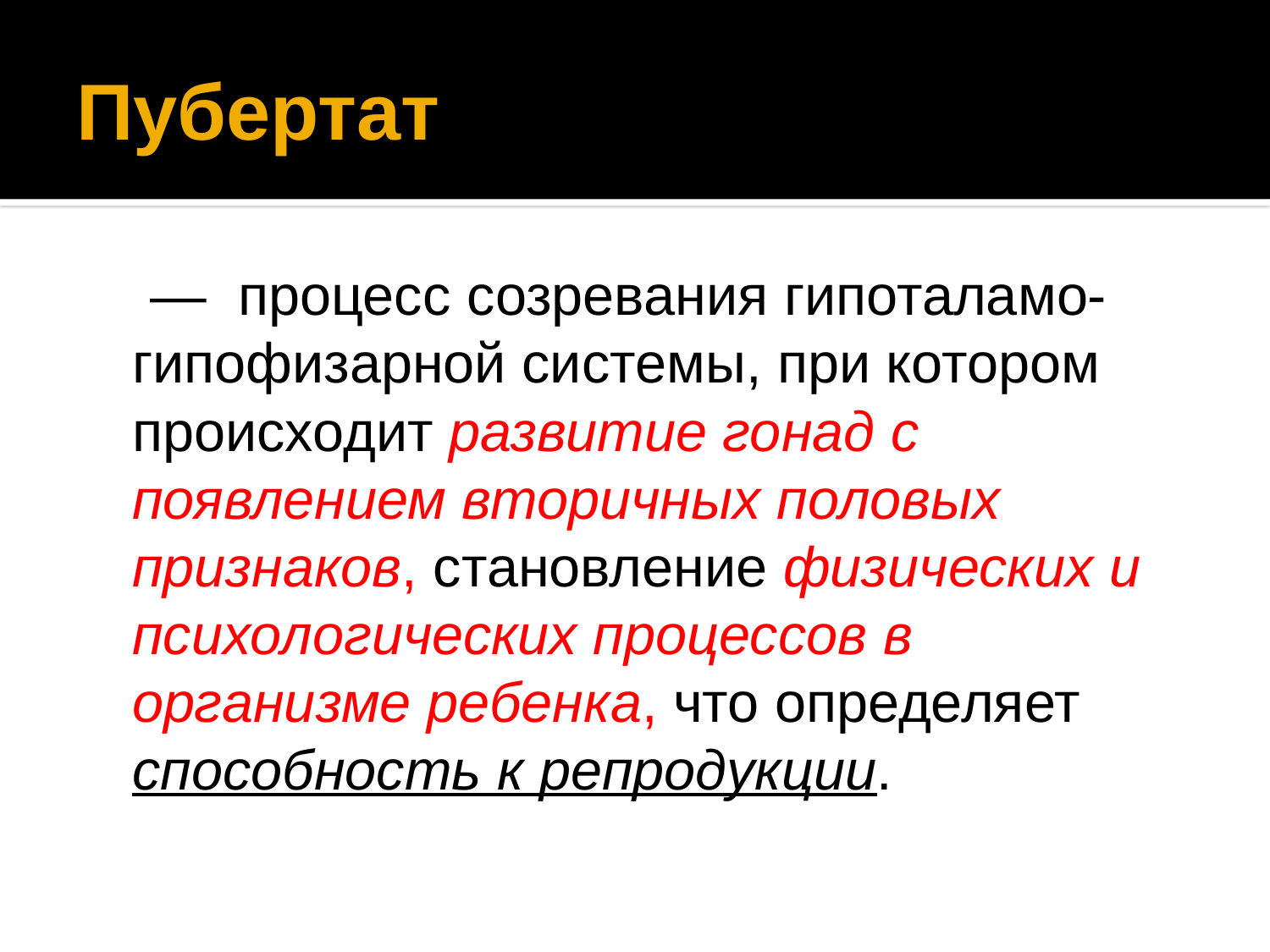

# Пубертат
    —  процесс созревания гипоталамо-гипофизарной системы, при котором происходит развитие гонад с появлением вторичных половых признаков, становление физических и психологических процессов в организме ребенка, что определяет способность к репродукции.